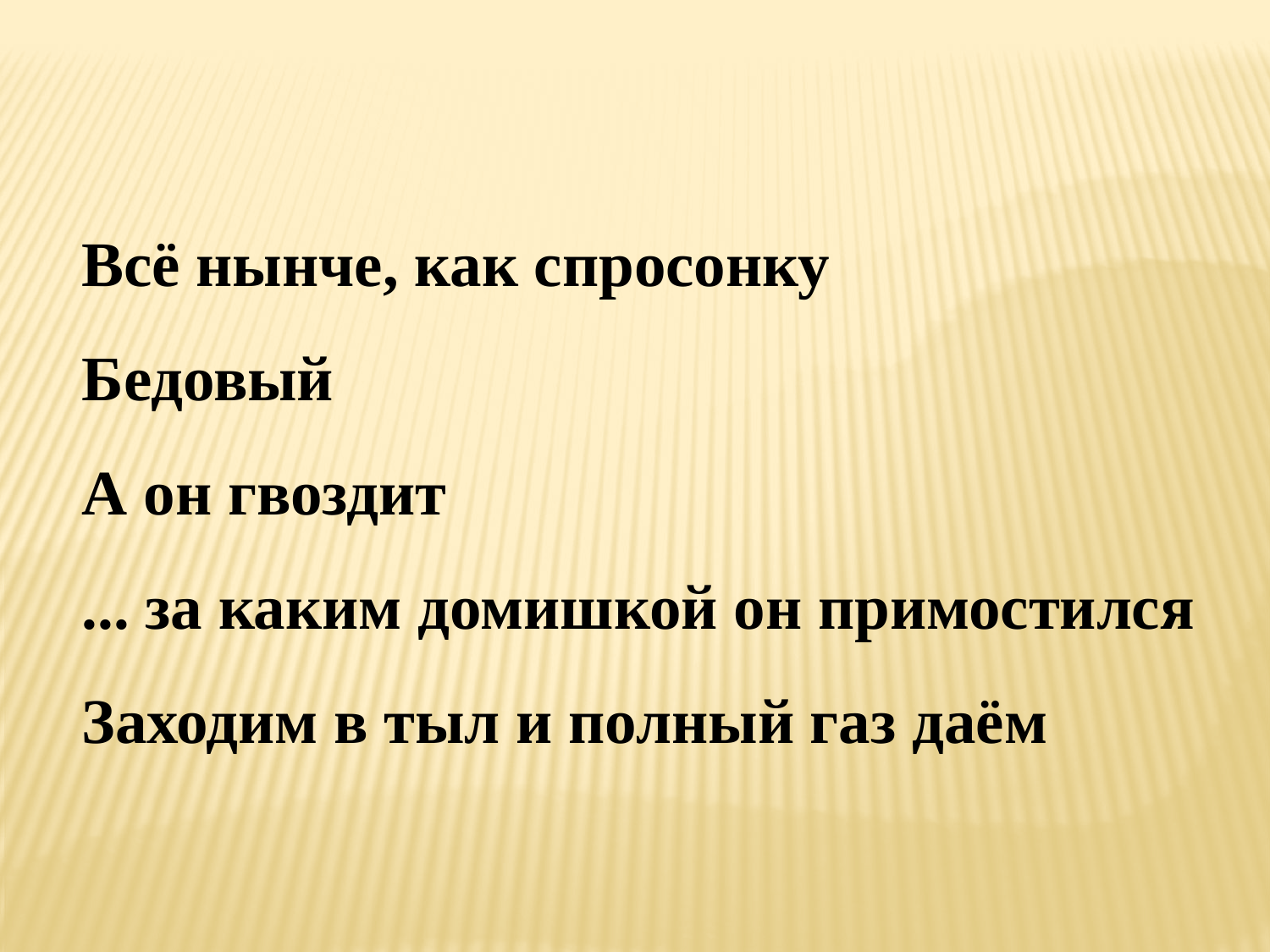

Всё нынче, как спросонку
Бедовый
А он гвоздит
... за каким домишкой он примостился
Заходим в тыл и полный газ даём